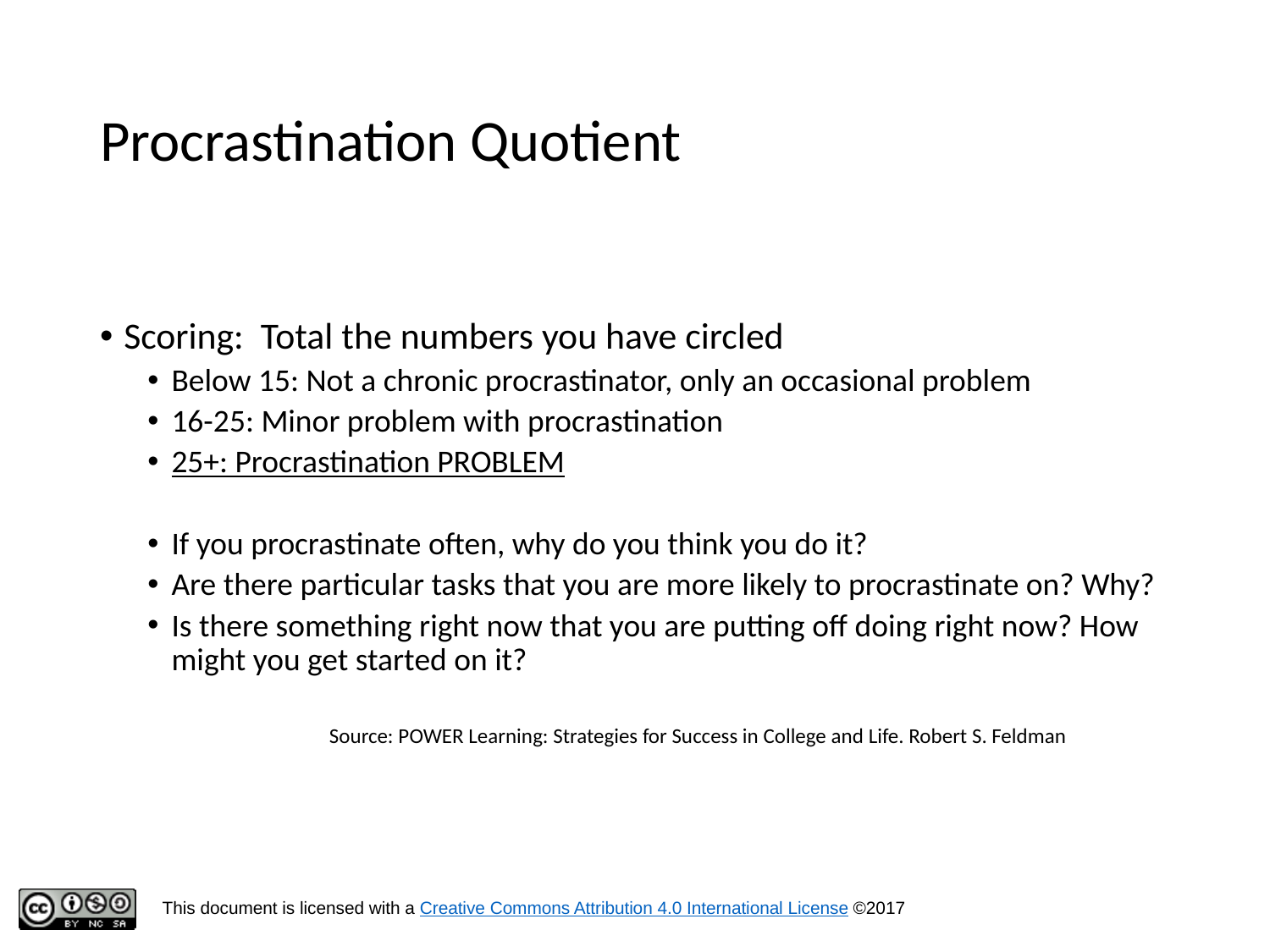

# Procrastination Quotient

Scoring:  Total the numbers you have circled
Below 15: Not a chronic procrastinator, only an occasional problem
16-25: Minor problem with procrastination
25+: Procrastination PROBLEM

If you procrastinate often, why do you think you do it?
Are there particular tasks that you are more likely to procrastinate on? Why?
Is there something right now that you are putting off doing right now? How might you get started on it?

Source: POWER Learning: Strategies for Success in College and Life. Robert S. Feldman